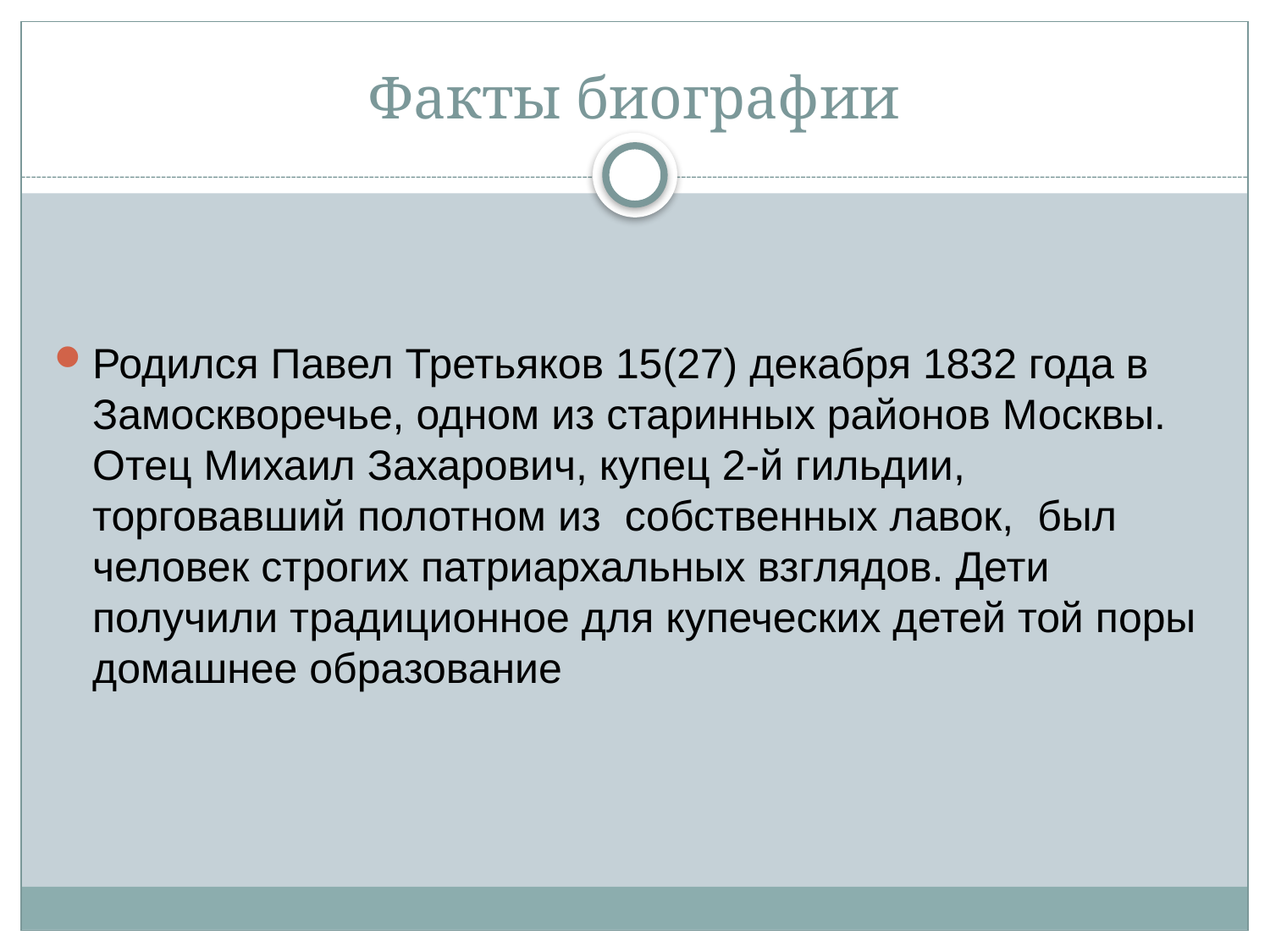

# Факты биографии

Родился Павел Третьяков 15(27) декабря 1832 года в Замоскворечье, одном из старинных районов Москвы. Отец Михаил Захарович, купец 2-й гильдии, торговавший полотном из  собственных лавок,  был человек строгих патриархальных взглядов. Дети получили традиционное для купеческих детей той поры домашнее образование